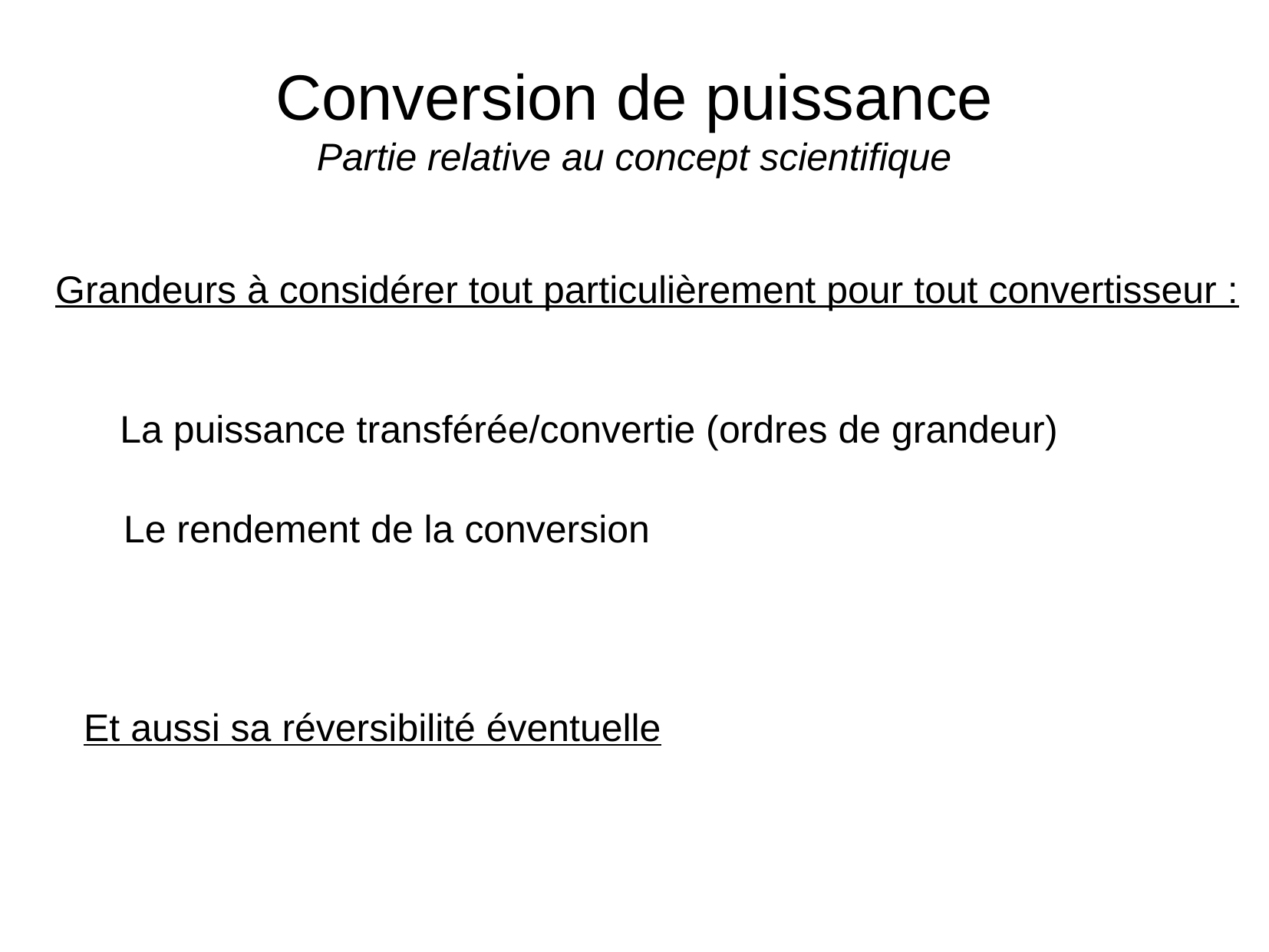

# Conversion de puissance Partie relative au concept scientifique
Grandeurs à considérer tout particulièrement pour tout convertisseur :

La puissance transférée/convertie (ordres de grandeur)
Le rendement de la conversion
Et aussi sa réversibilité éventuelle